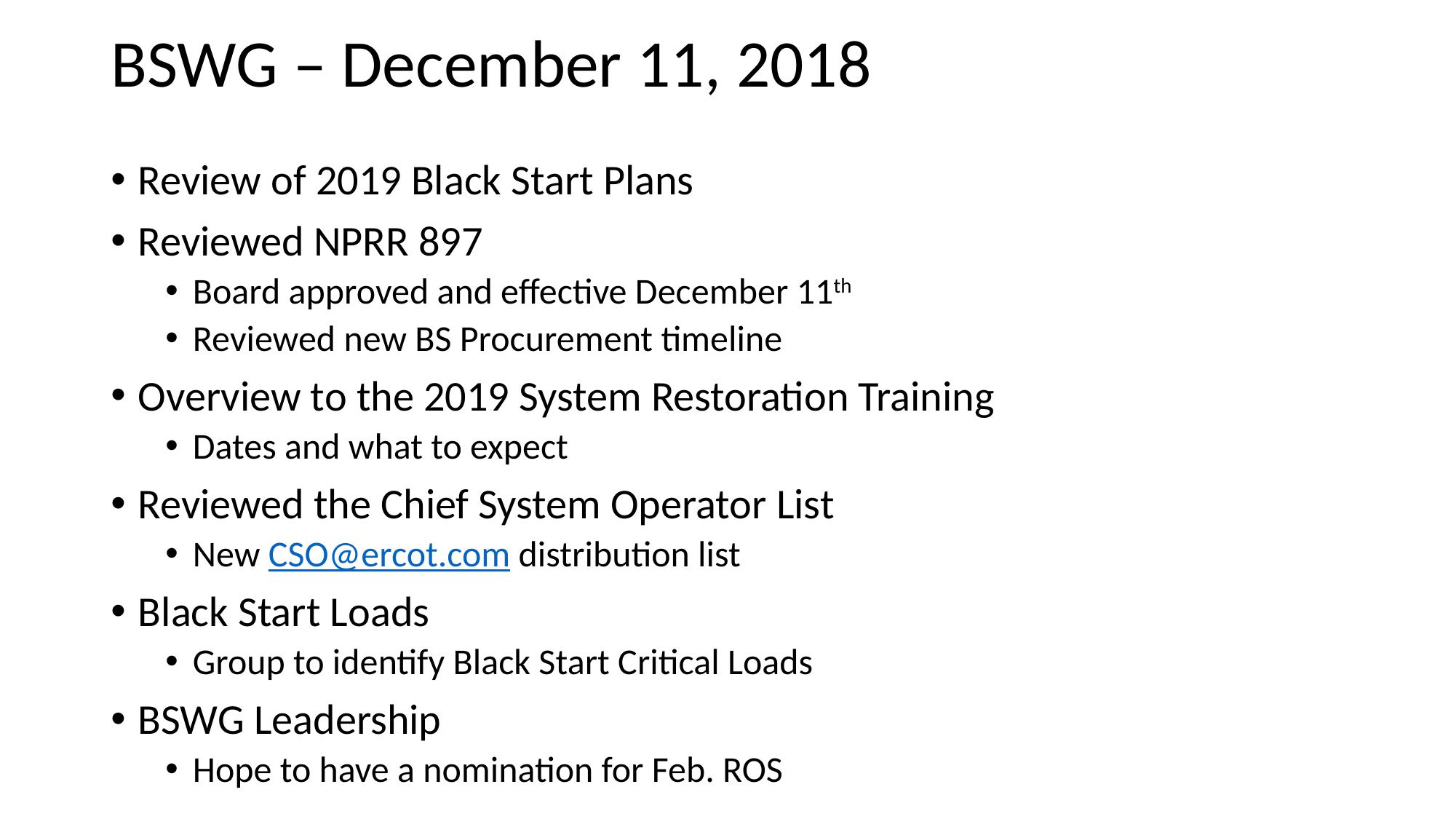

# BSWG – December 11, 2018
Review of 2019 Black Start Plans
Reviewed NPRR 897
Board approved and effective December 11th
Reviewed new BS Procurement timeline
Overview to the 2019 System Restoration Training
Dates and what to expect
Reviewed the Chief System Operator List
New CSO@ercot.com distribution list
Black Start Loads
Group to identify Black Start Critical Loads
BSWG Leadership
Hope to have a nomination for Feb. ROS